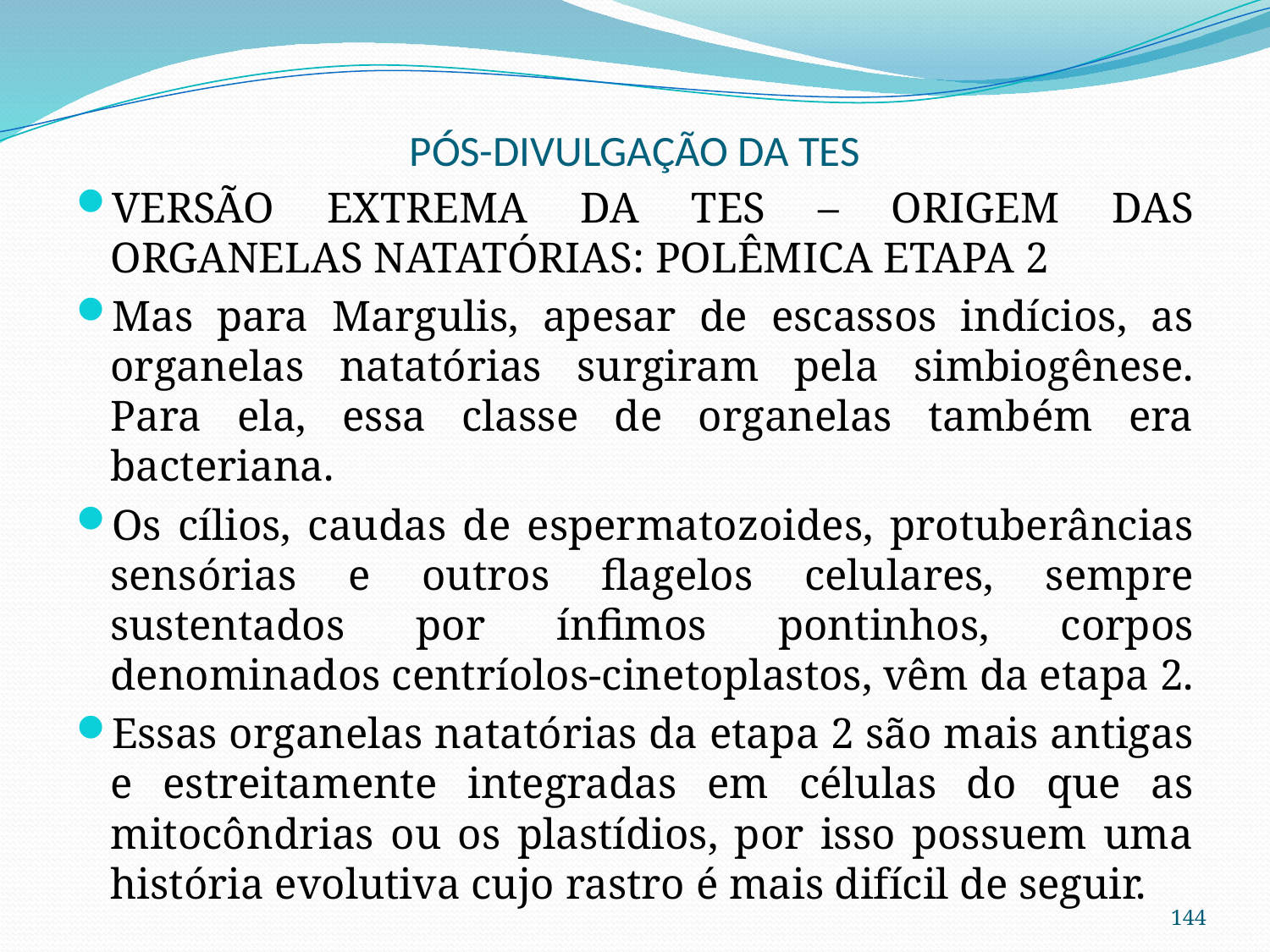

# PÓS-DIVULGAÇÃO DA TES
VERSÃO EXTREMA DA TES – ORIGEM DAS ORGANELAS NATATÓRIAS: POLÊMICA ETAPA 2
Mas para Margulis, apesar de escassos indícios, as organelas natatórias surgiram pela simbiogênese. Para ela, essa classe de organelas também era bacteriana.
Os cílios, caudas de espermatozoides, protuberâncias sensórias e outros flagelos celulares, sempre sustentados por ínfimos pontinhos, corpos denominados centríolos-cinetoplastos, vêm da etapa 2.
Essas organelas natatórias da etapa 2 são mais antigas e estreitamente integradas em células do que as mitocôndrias ou os plastídios, por isso possuem uma história evolutiva cujo rastro é mais difícil de seguir.

144